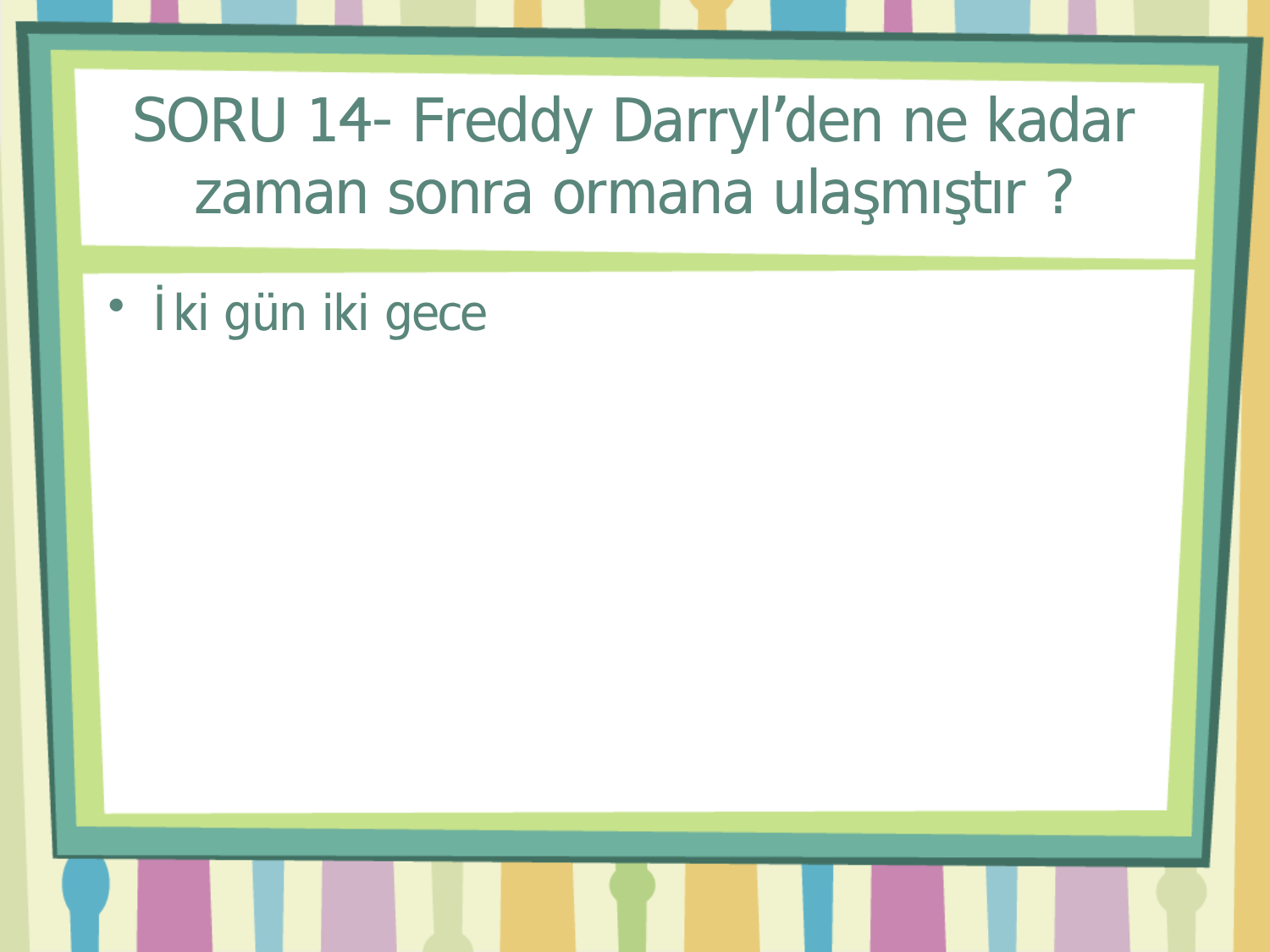

# SORU 14- Freddy Darryl’den ne kadar zaman sonra ormana ulaşmıştır ?
İki gün iki gece